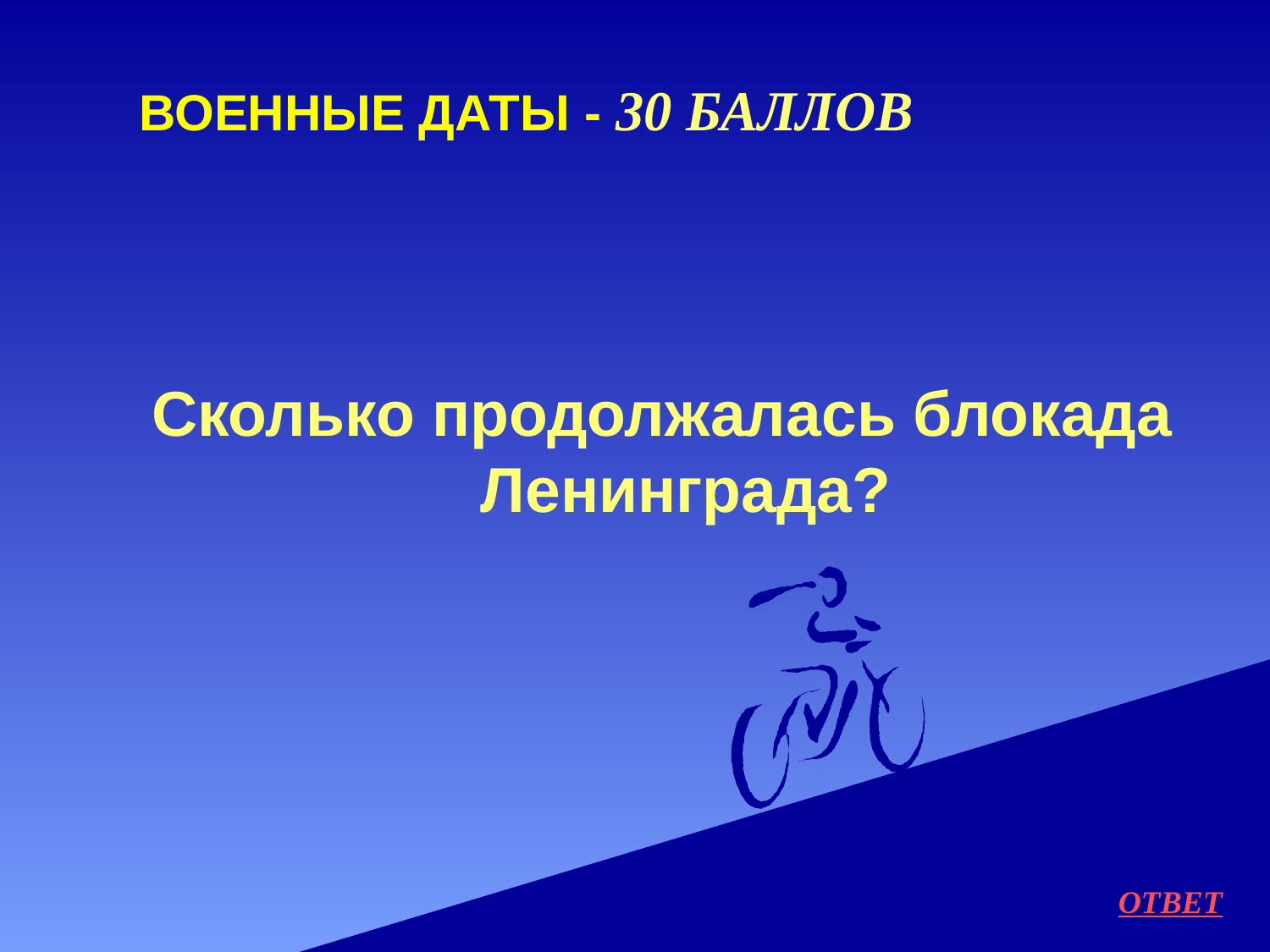

# военные даты - 30 баллов
Сколько продолжалась блокада Ленинграда?
ОТВЕТ